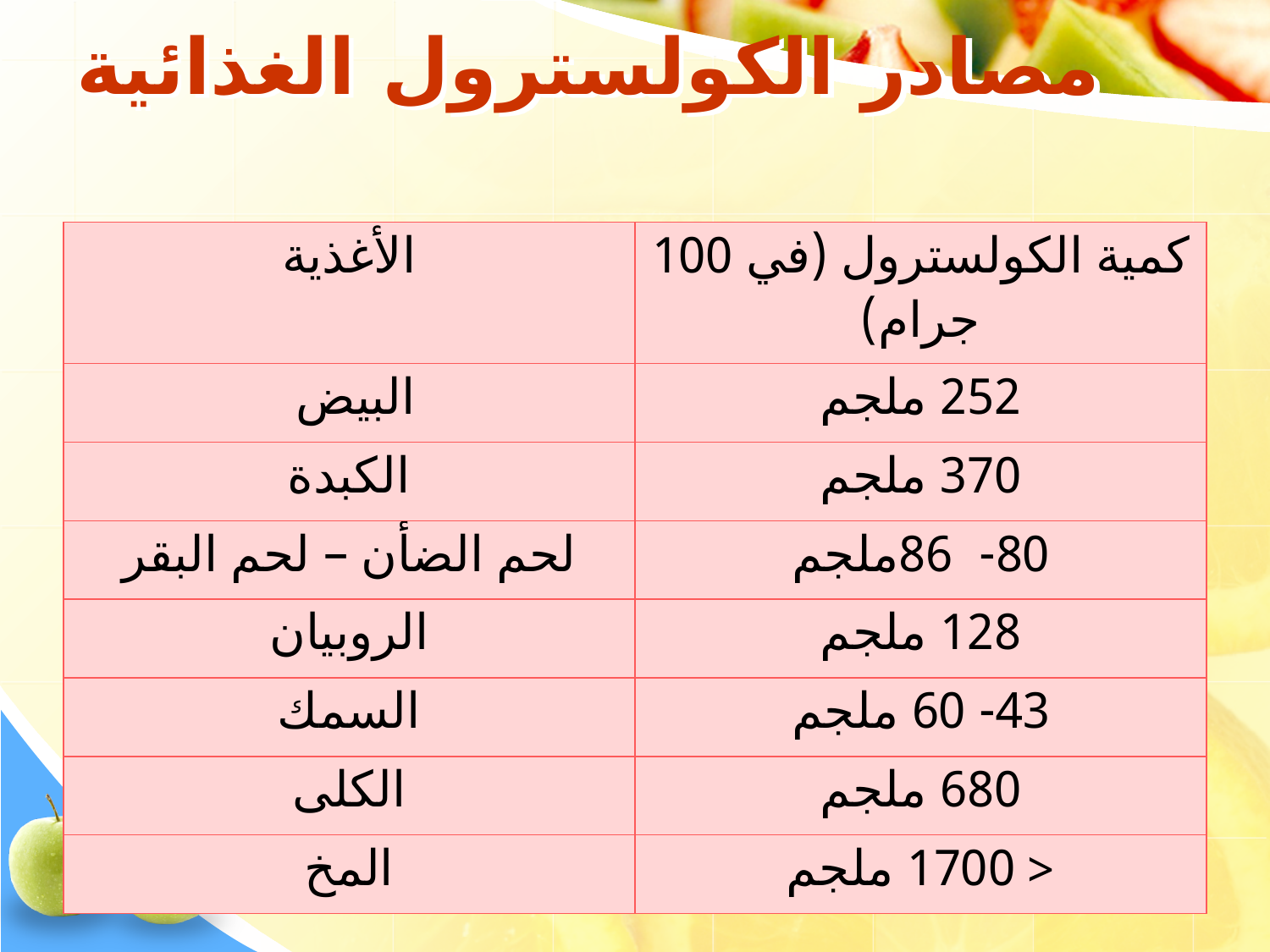

# مصادر الكولسترول الغذائية
| الأغذية | كمية الكولسترول (في 100 جرام) |
| --- | --- |
| البيض | 252 ملجم |
| الكبدة | 370 ملجم |
| لحم الضأن – لحم البقر | 80- 86ملجم |
| الروبيان | 128 ملجم |
| السمك | 43- 60 ملجم |
| الكلى | 680 ملجم |
| المخ | < 1700 ملجم |